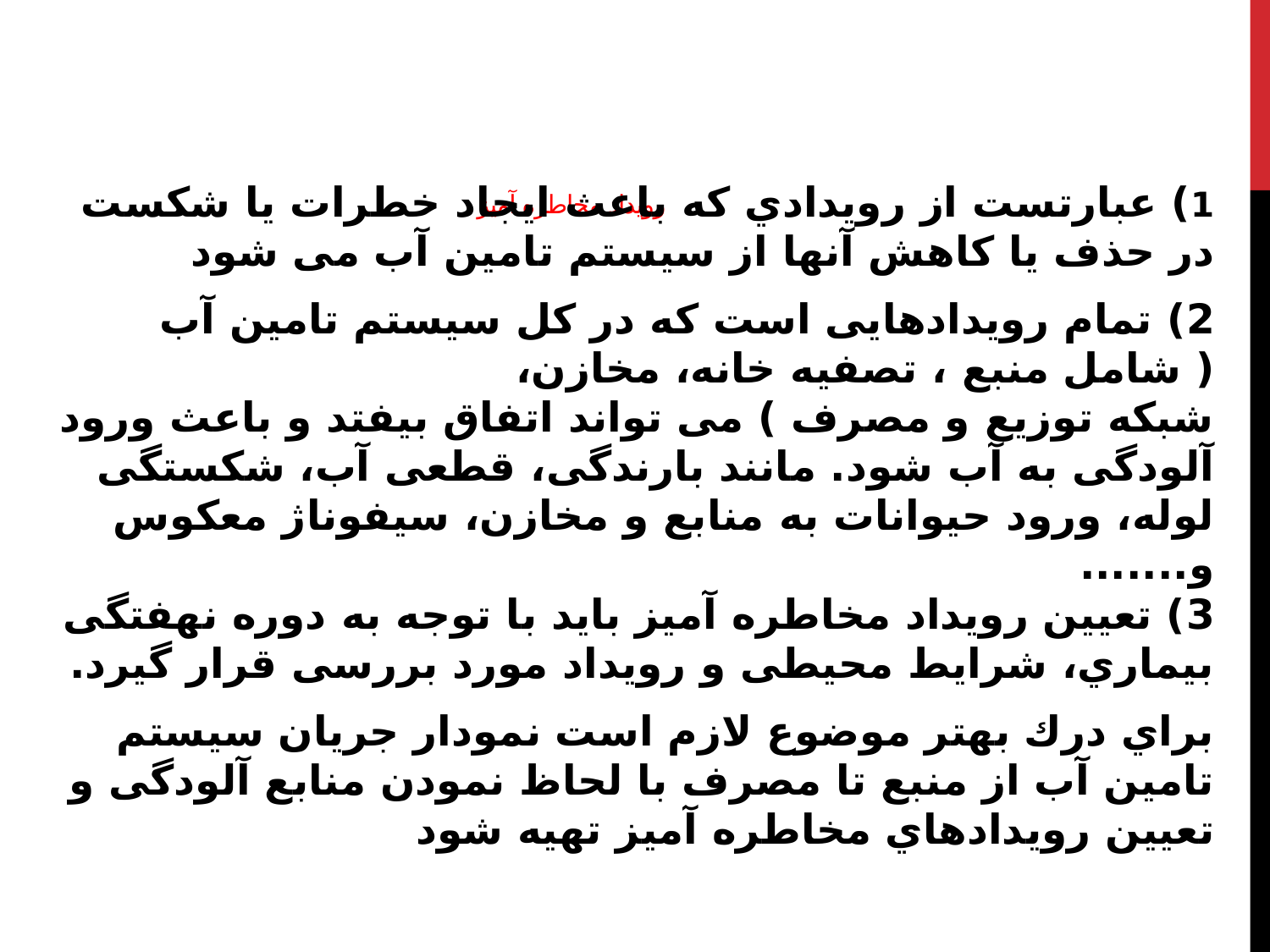

1) عبارتست از رویدادي که باعث ایجاد خطرات یا شکست در حذف یا کاهش آنها از سیستم تامین آب می شود
2) تمام رویدادهایی است که در کل سیستم تامین آب ( شامل منبع ، تصفیه خانه، مخازن،
شبکه توزیع و مصرف ) می تواند اتفاق بیفتد و باعث ورود آلودگی به آب شود. مانند بارندگی، قطعی آب، شکستگی لوله، ورود حیوانات به منابع و مخازن، سیفوناژ معکوس و.......
3) تعیین رویداد مخاطره آمیز باید با توجه به دوره نهفتگی بیماري، شرایط محیطی و رویداد مورد بررسی قرار گیرد.
براي درك بهتر موضوع لازم است نمودار جریان سیستم تامین آب از منبع تا مصرف با لحاظ نمودن منابع آلودگی و تعیین رویدادهاي مخاطره آمیز تهیه شود
# رویداد مخاطره آمیز